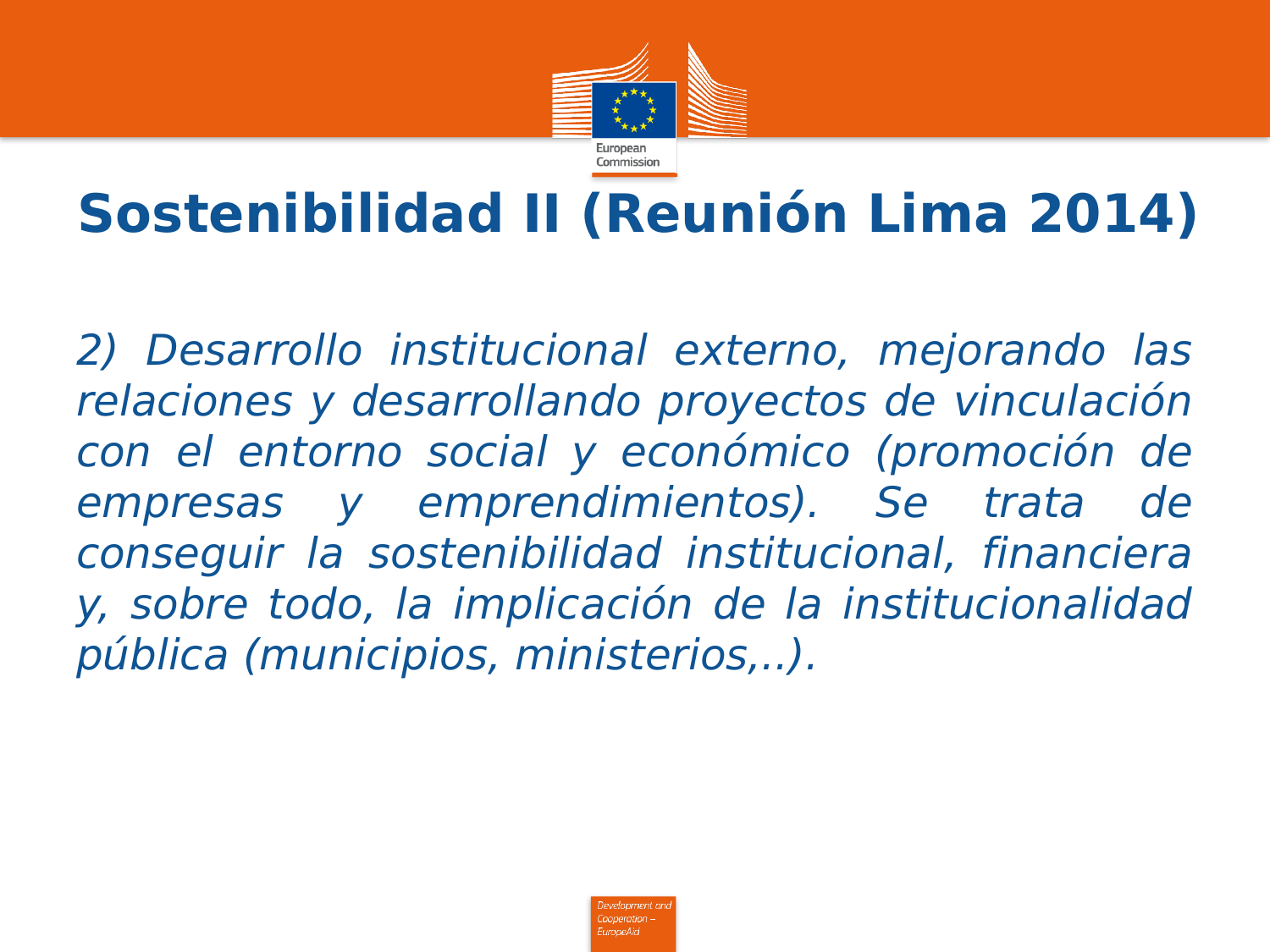

# Sostenibilidad II (Reunión Lima 2014)
2) Desarrollo institucional externo, mejorando las relaciones y desarrollando proyectos de vinculación con el entorno social y económico (promoción de empresas y emprendimientos). Se trata de conseguir la sostenibilidad institucional, financiera y, sobre todo, la implicación de la institucionalidad pública (municipios, ministerios,..).